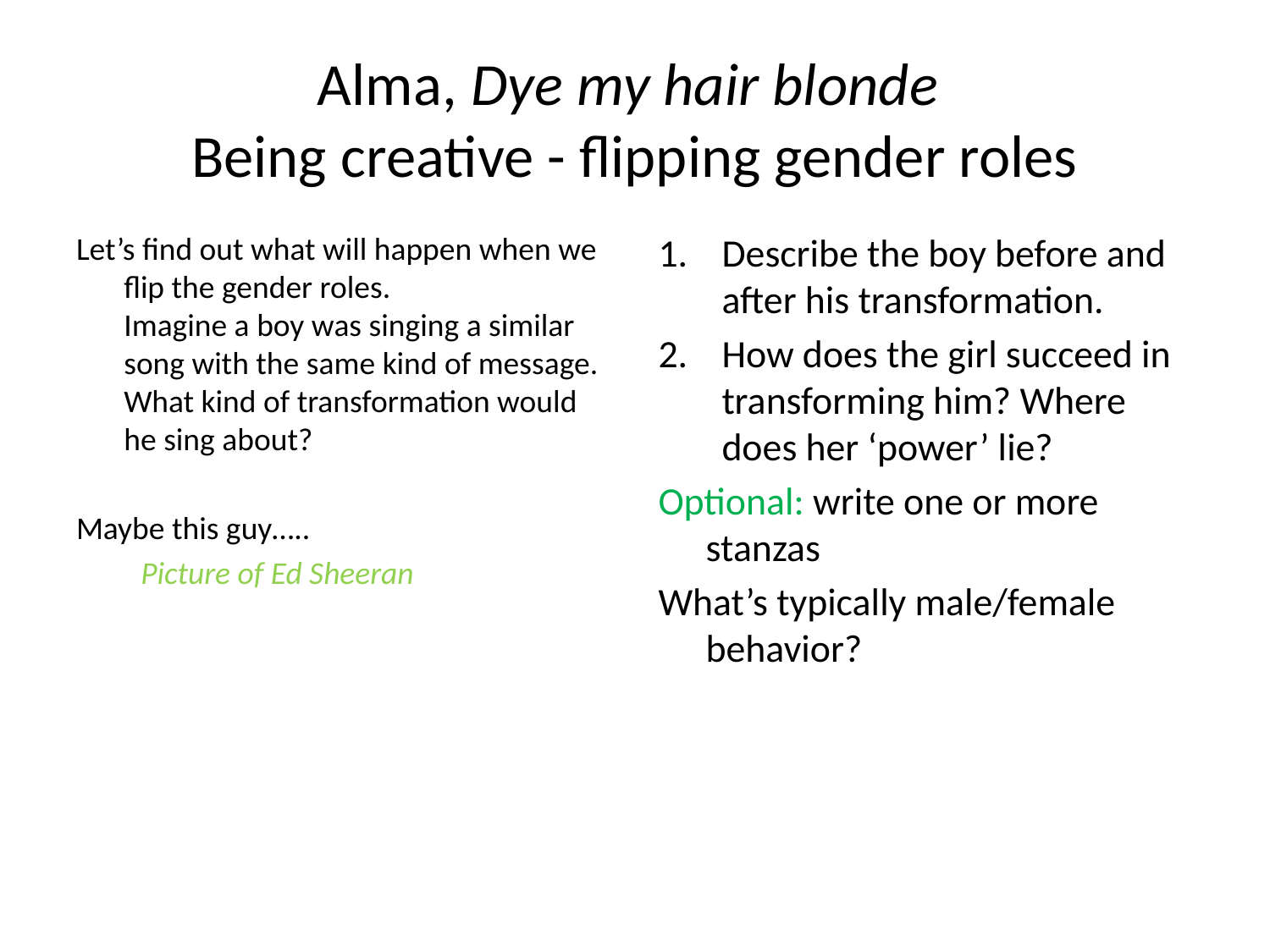

# Alma, Dye my hair blonde Being creative - flipping gender roles
Let’s find out what will happen when we flip the gender roles.
Imagine a boy was singing a similar song with the same kind of message. What kind of transformation would he sing about?

Maybe this guy…..
         Picture of Ed Sheeran

Describe the boy before and after his transformation.
How does the girl succeed in transforming him? Where does her ‘power’ lie?
Optional: write one or more stanzas
What’s typically male/female behavior?